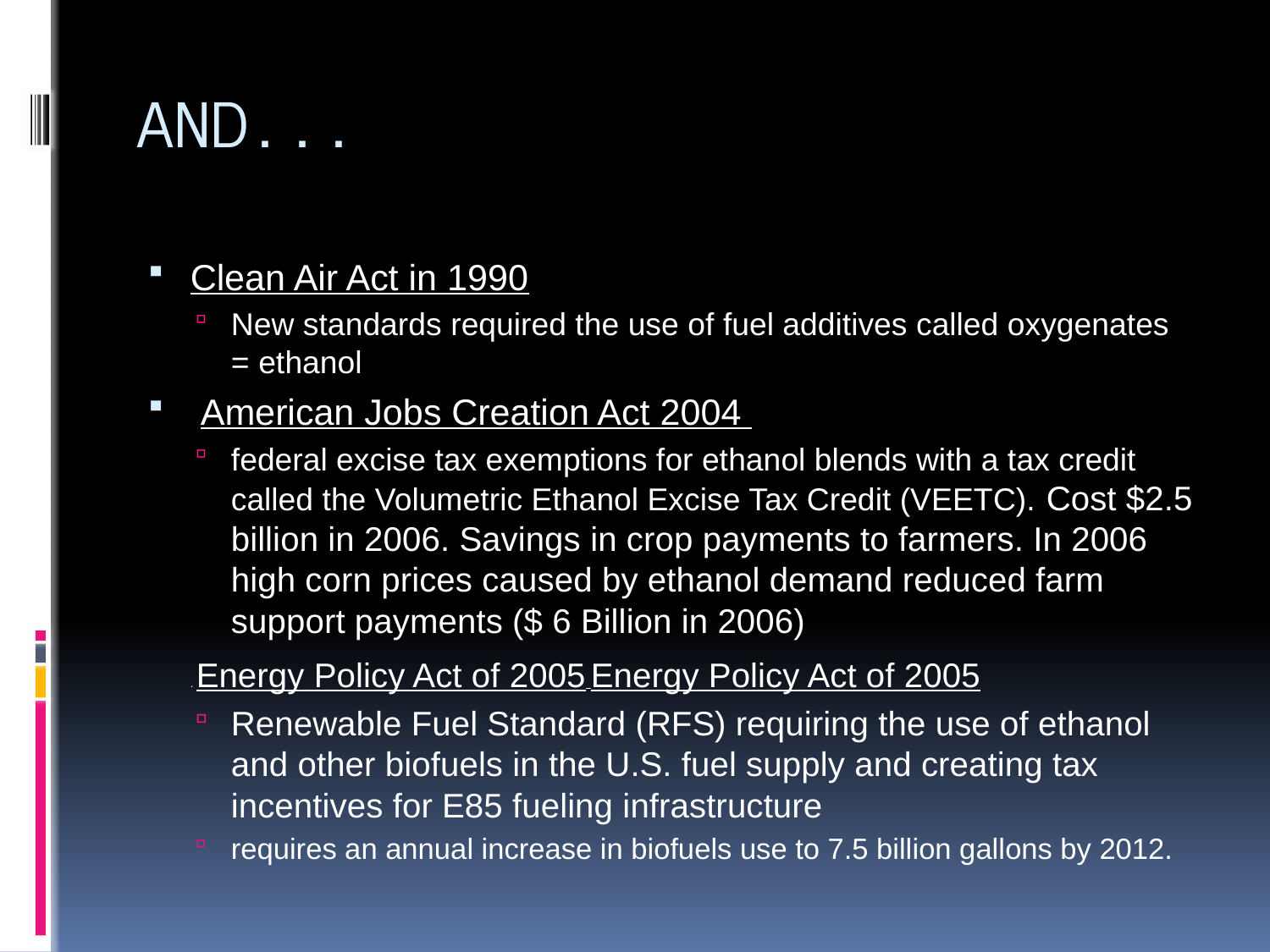

# AND...
Clean Air Act in 1990
New standards required the use of fuel additives called oxygenates = ethanol
 American Jobs Creation Act 2004
federal excise tax exemptions for ethanol blends with a tax credit called the Volumetric Ethanol Excise Tax Credit (VEETC). Cost $2.5 billion in 2006. Savings in crop payments to farmers. In 2006 high corn prices caused by ethanol demand reduced farm support payments ($ 6 Billion in 2006)
	. Energy Policy Act of 2005  Energy Policy Act of 2005
Renewable Fuel Standard (RFS) requiring the use of ethanol and other biofuels in the U.S. fuel supply and creating tax incentives for E85 fueling infrastructure
requires an annual increase in biofuels use to 7.5 billion gallons by 2012.